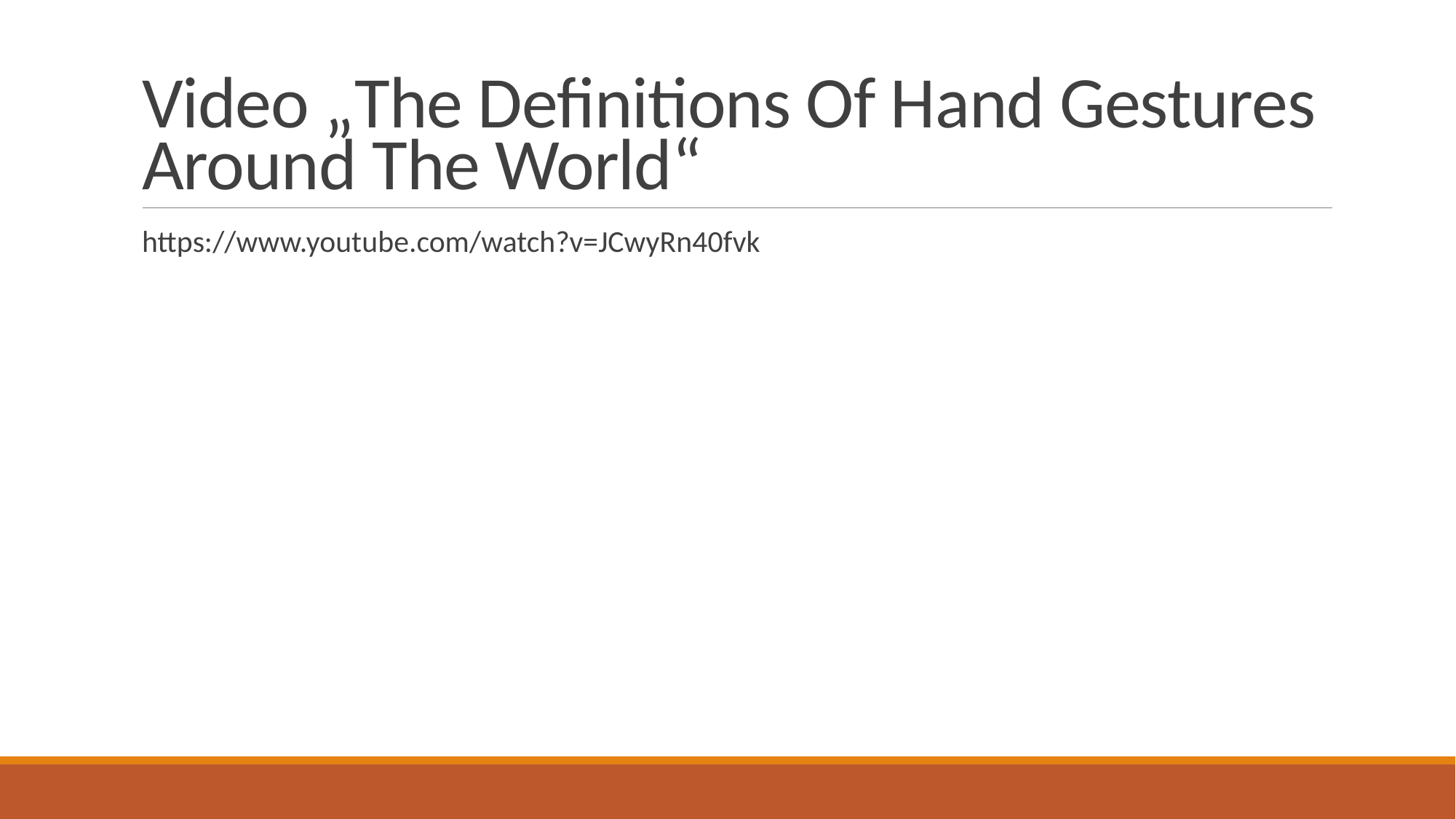

# Video „The Definitions Of Hand Gestures Around The World“
https://www.youtube.com/watch?v=JCwyRn40fvk